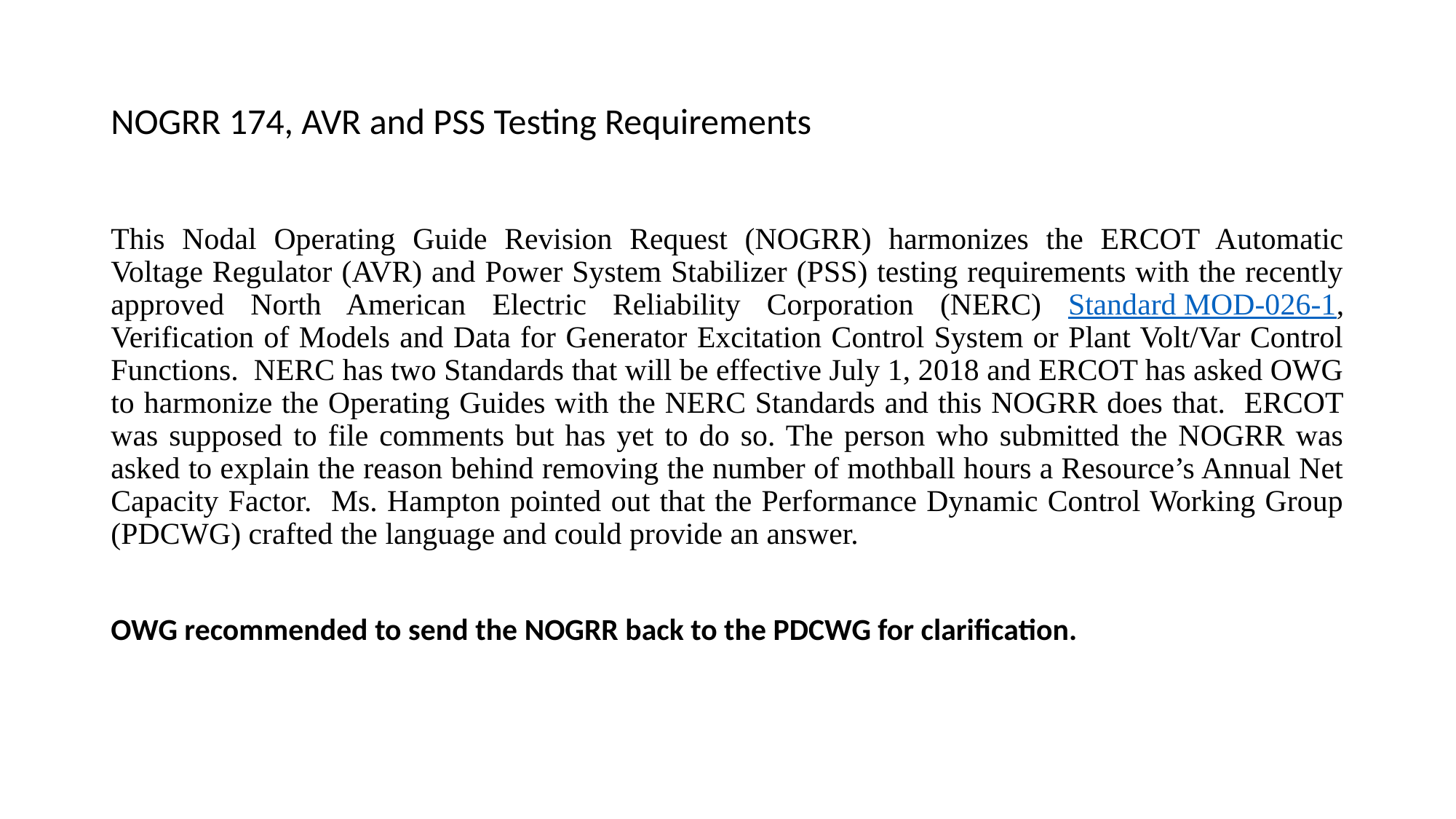

# NOGRR 174, AVR and PSS Testing Requirements
This Nodal Operating Guide Revision Request (NOGRR) harmonizes the ERCOT Automatic Voltage Regulator (AVR) and Power System Stabilizer (PSS) testing requirements with the recently approved North American Electric Reliability Corporation (NERC) Standard MOD-026-1, Verification of Models and Data for Generator Excitation Control System or Plant Volt/Var Control Functions.  NERC has two Standards that will be effective July 1, 2018 and ERCOT has asked OWG to harmonize the Operating Guides with the NERC Standards and this NOGRR does that.  ERCOT was supposed to file comments but has yet to do so. The person who submitted the NOGRR was asked to explain the reason behind removing the number of mothball hours a Resource’s Annual Net Capacity Factor.  Ms. Hampton pointed out that the Performance Dynamic Control Working Group (PDCWG) crafted the language and could provide an answer.

OWG recommended to send the NOGRR back to the PDCWG for clarification.